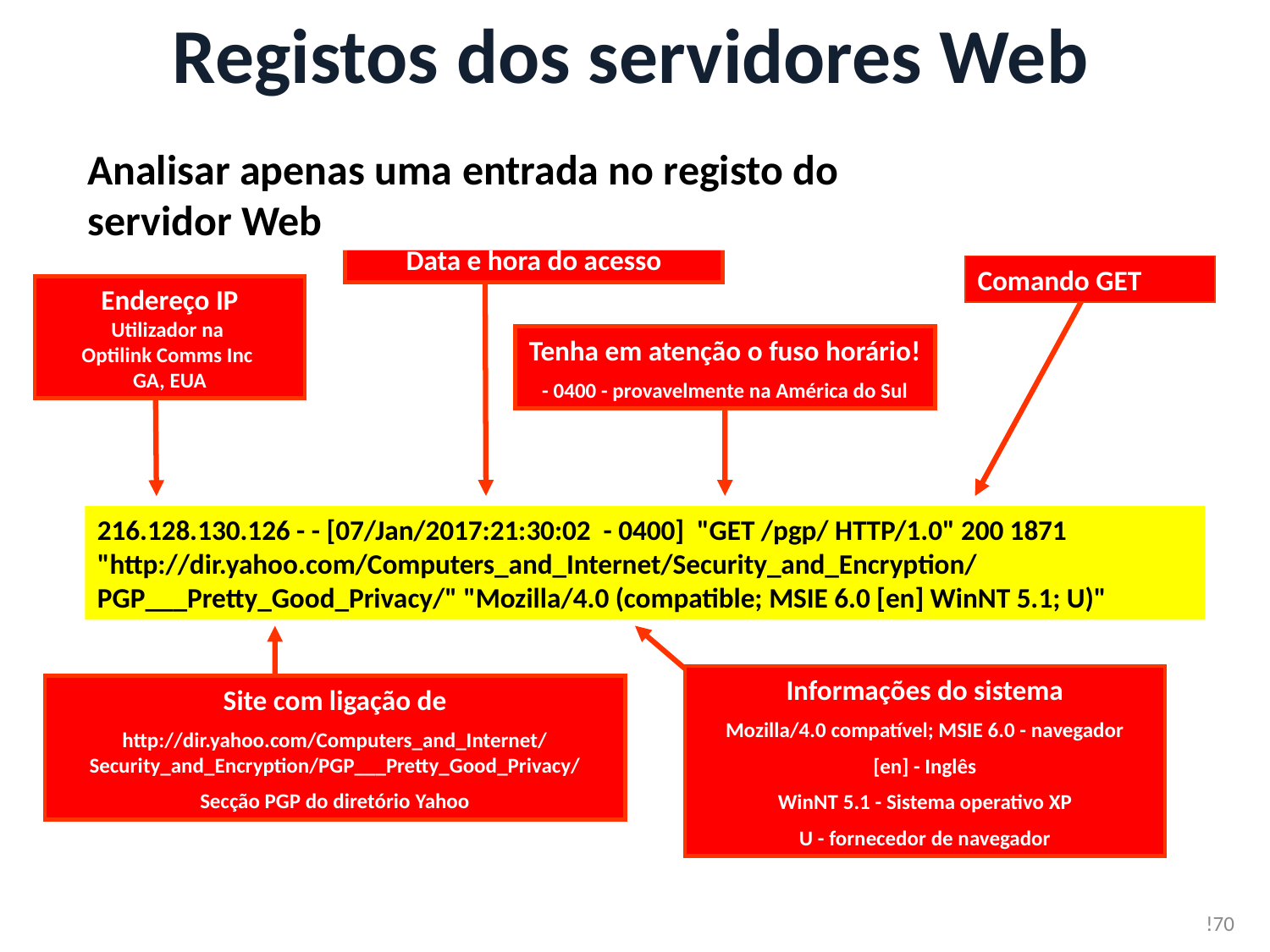

# Registos dos servidores Web
Analisar apenas uma entrada no registo do servidor Web
Data e hora do acesso
Comando GET

Endereço IP
Utilizador na
Optilink Comms Inc
GA, EUA

Tenha em atenção o fuso horário!
- 0400 - provavelmente na América do Sul

216.128.130.126 - - [07/Jan/2017:21:30:02  - 0400]  "GET /pgp/ HTTP/1.0" 200 1871 "http://dir.yahoo.com/Computers_and_Internet/Security_and_Encryption/PGP___Pretty_Good_Privacy/" "Mozilla/4.0 (compatible; MSIE 6.0 [en] WinNT 5.1; U)"

Informações do sistema
Mozilla/4.0 compatível; MSIE 6.0 - navegador
[en] - Inglês
WinNT 5.1 - Sistema operativo XP
U - fornecedor de navegador
Site com ligação de
http://dir.yahoo.com/Computers_and_Internet/Security_and_Encryption/PGP___Pretty_Good_Privacy/
Secção PGP do diretório Yahoo
!70